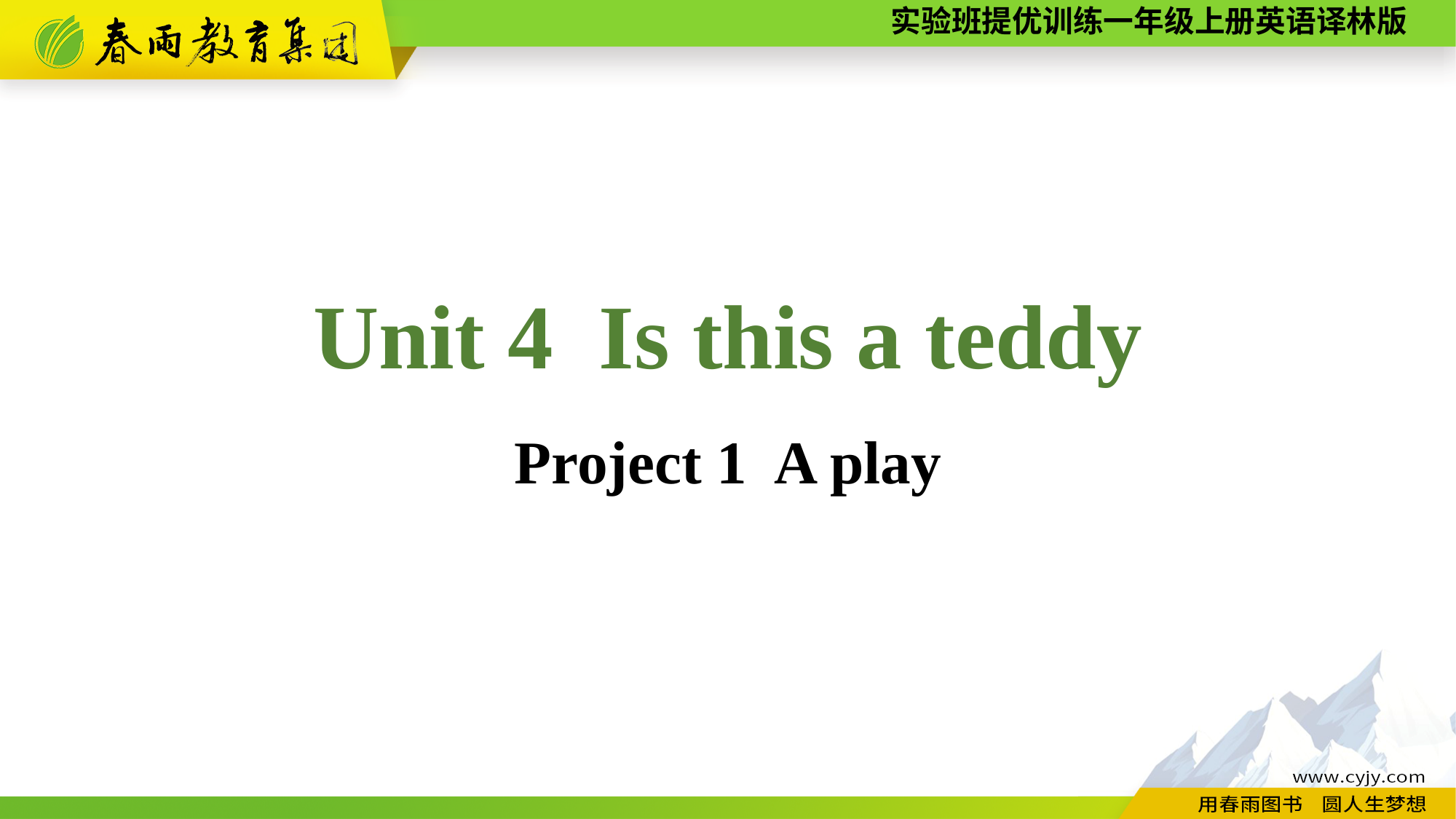

Unit 4  Is this a teddy
Project 1  A play